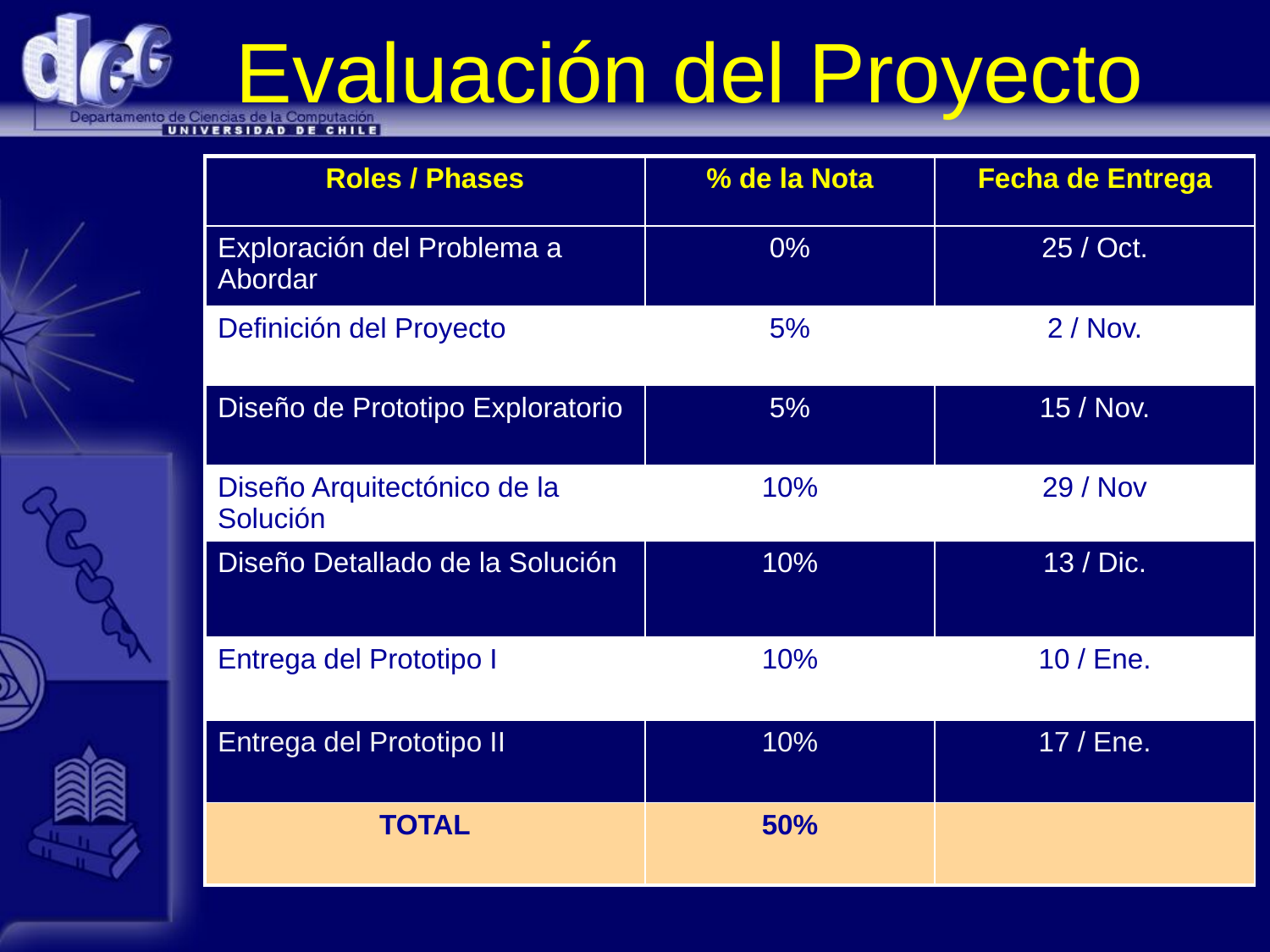

# Evaluación del Proyecto
| Roles / Phases | % de la Nota | Fecha de Entrega |
| --- | --- | --- |
| Exploración del Problema a Abordar | 0% | 25 / Oct. |
| Definición del Proyecto | 5% | 2 / Nov. |
| Diseño de Prototipo Exploratorio | 5% | 15 / Nov. |
| Diseño Arquitectónico de la Solución | 10% | 29 / Nov |
| Diseño Detallado de la Solución | 10% | 13 / Dic. |
| Entrega del Prototipo I | 10% | 10 / Ene. |
| Entrega del Prototipo II | 10% | 17 / Ene. |
| TOTAL | 50% |  |